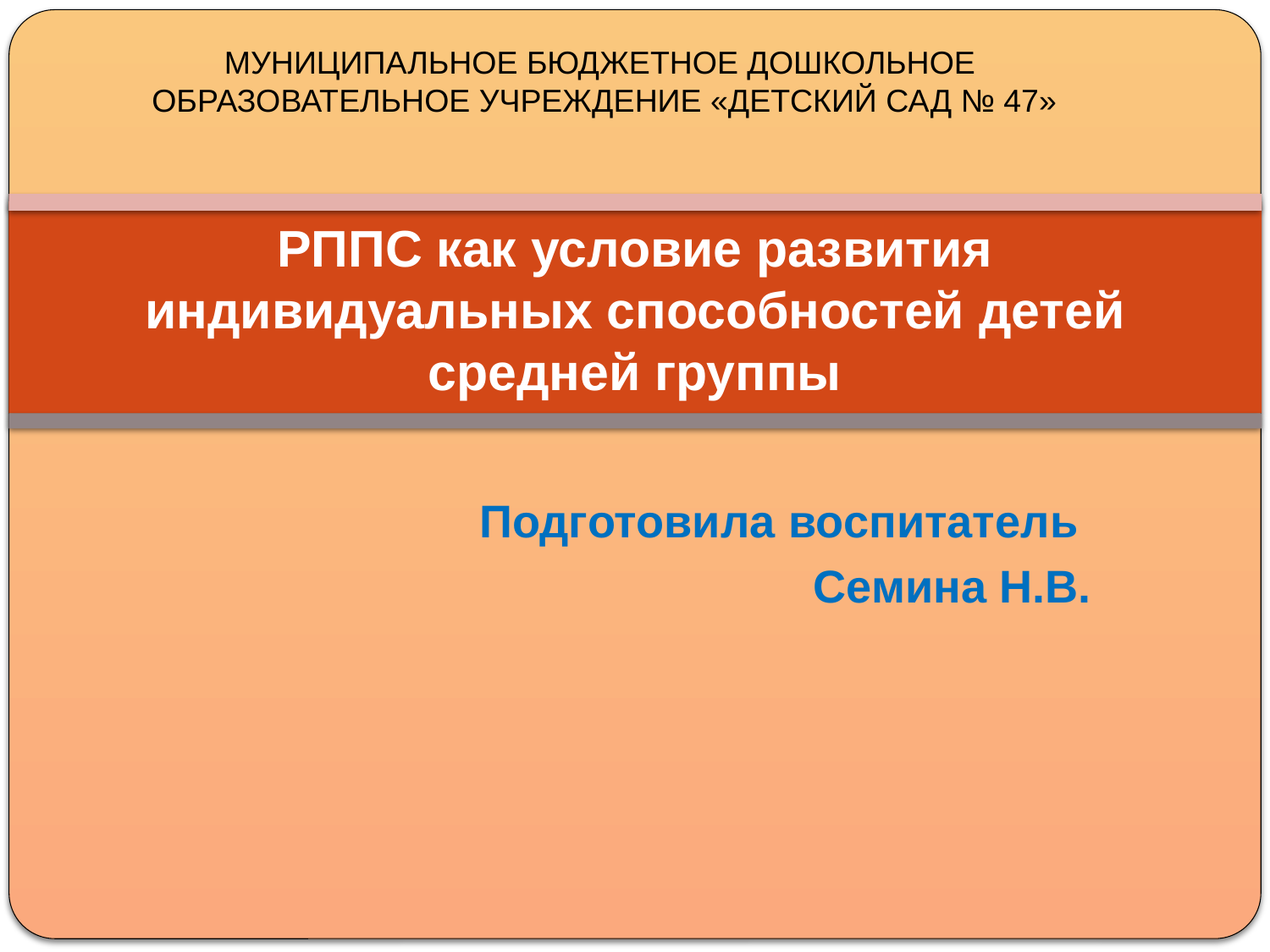

МУНИЦИПАЛЬНОЕ БЮДЖЕТНОЕ ДОШКОЛЬНОЕ
ОБРАЗОВАТЕЛЬНОЕ УЧРЕЖДЕНИЕ «ДЕТСКИЙ САД № 47»
# РППС как условие развития индивидуальных способностей детей средней группы
Подготовила воспитатель
Семина Н.В.